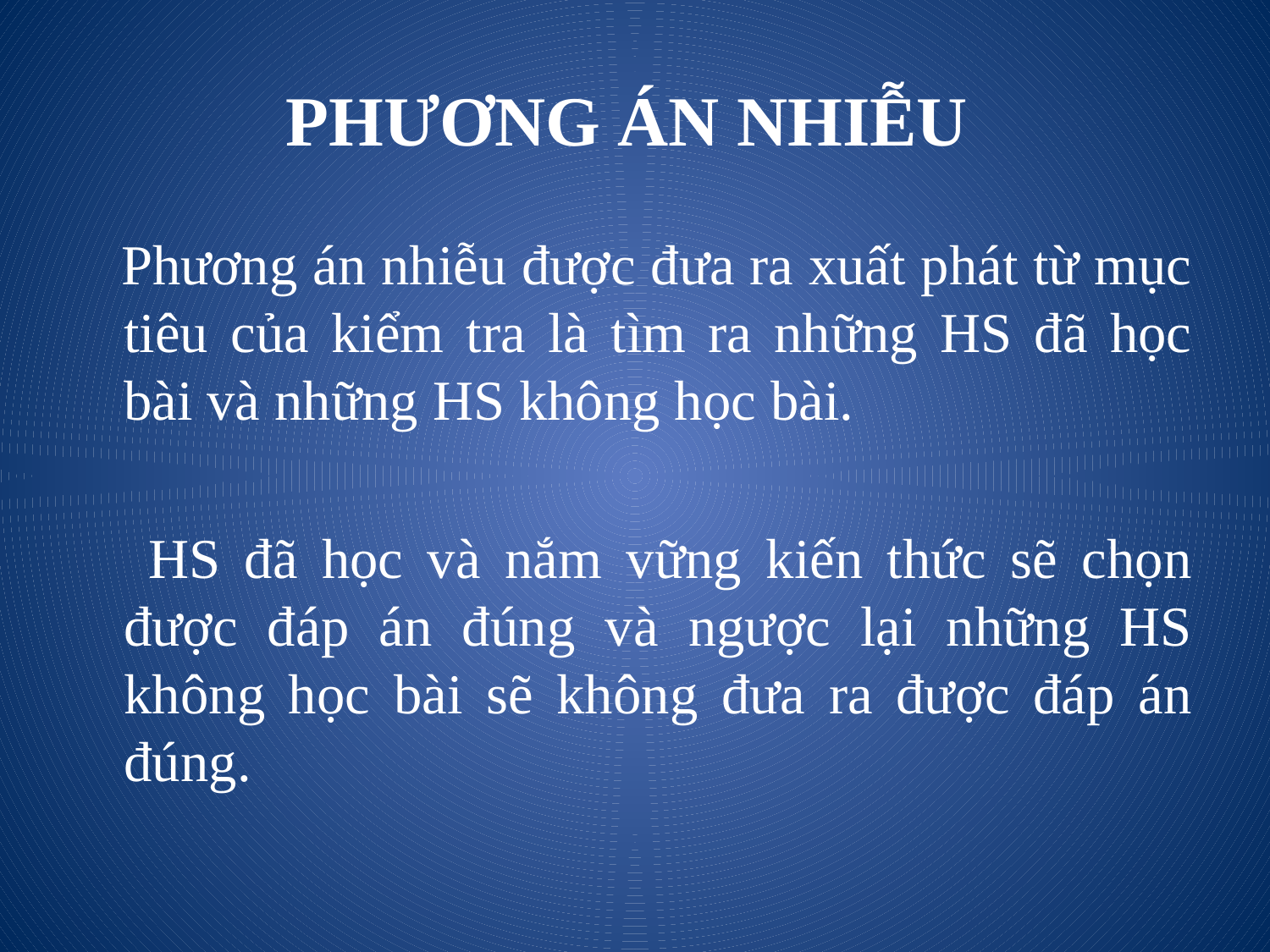

# PHƯƠNG ÁN NHIỄU
   Phương án nhiễu được đưa ra xuất phát từ mục tiêu của kiểm tra là tìm ra những HS đã học bài và những HS không học bài.

   HS đã học và nắm vững kiến thức sẽ chọn được đáp án đúng và ngược lại những HS không học bài sẽ không đưa ra được đáp án đúng.